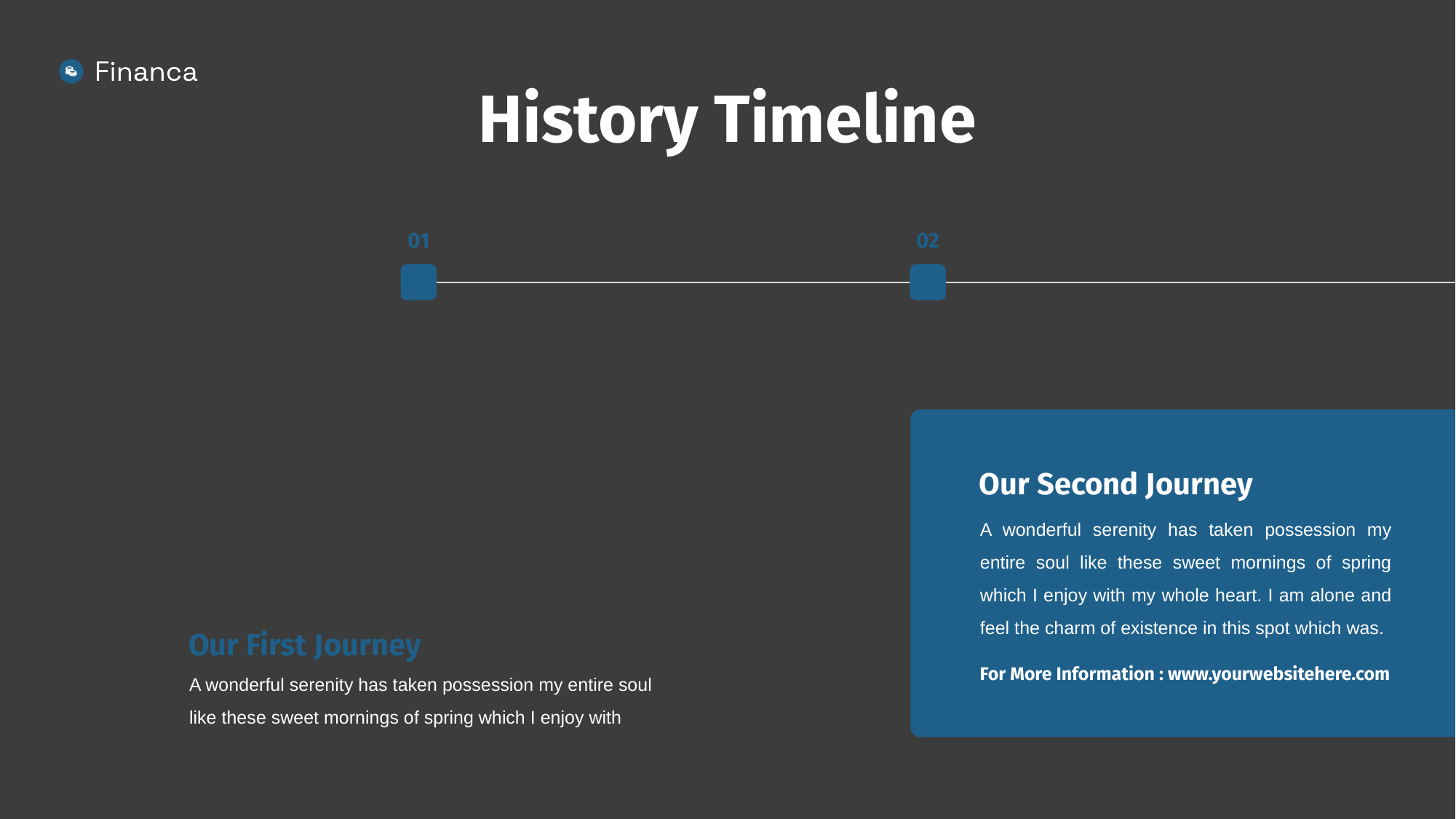

# History Timeline
01
02

Our Second Journey
A wonderful serenity has taken possession my entire soul like these sweet mornings of spring which I enjoy with my whole heart. I am alone and feel the charm of existence in this spot which was.

Our First Journey
For More Information : www.yourwebsitehere.com
A wonderful serenity has taken possession my entire soul like these sweet mornings of spring which I enjoy with